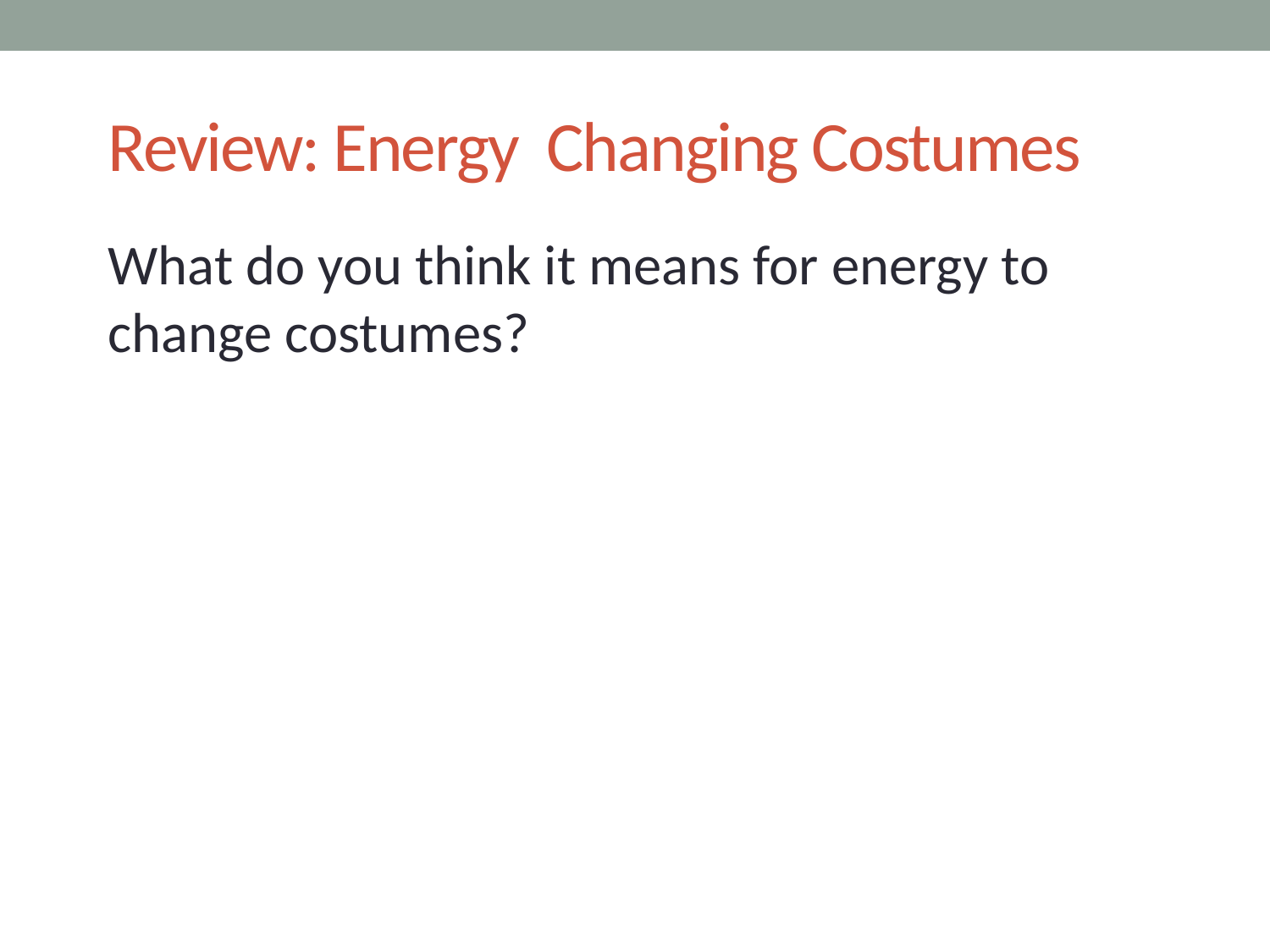

# Review: Energy  Changing Costumes
What do you think it means for energy to change costumes?